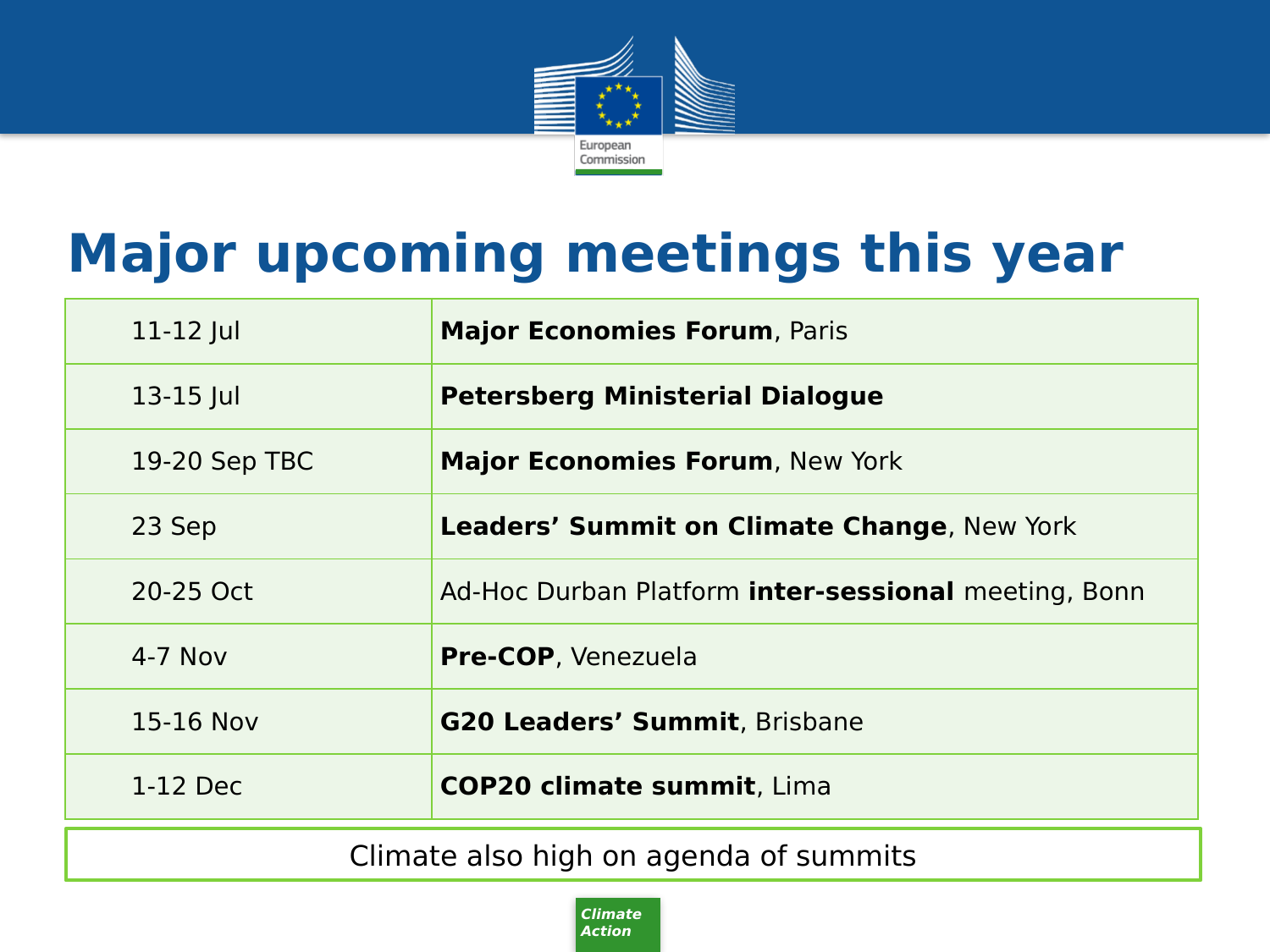

# Major upcoming meetings this year
| 11-12 Jul | Major Economies Forum, Paris |
| --- | --- |
| 13-15 Jul | Petersberg Ministerial Dialogue |
| 19-20 Sep TBC | Major Economies Forum, New York |
| 23 Sep | Leaders’ Summit on Climate Change, New York |
| 20-25 Oct | Ad-Hoc Durban Platform inter-sessional meeting, Bonn |
| 4-7 Nov | Pre-COP, Venezuela |
| 15-16 Nov | G20 Leaders’ Summit, Brisbane |
| 1-12 Dec | COP20 climate summit, Lima |
Climate also high on agenda of summits